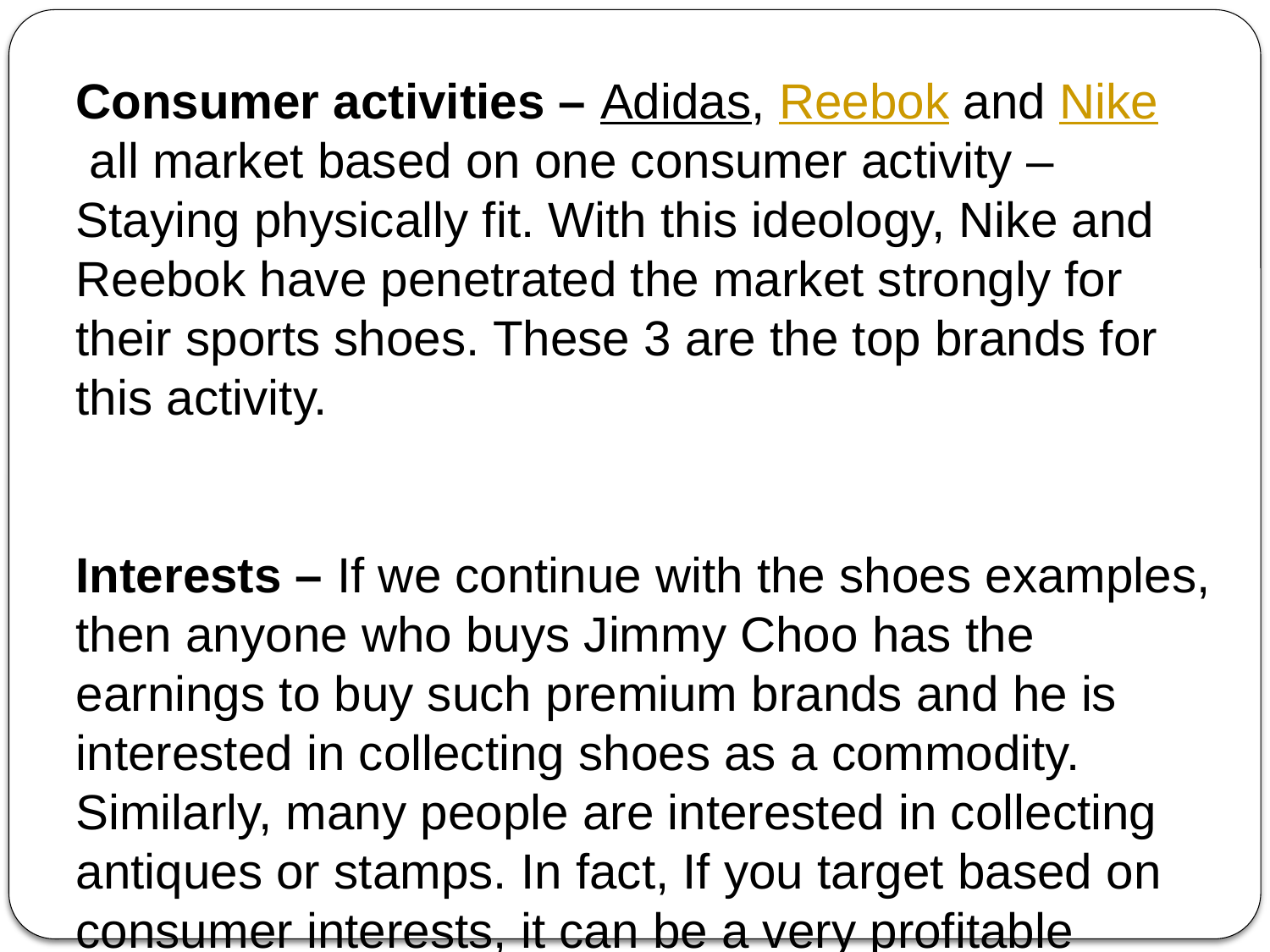

Consumer activities – Adidas, Reebok and Nike all market based on one consumer activity – Staying physically fit. With this ideology, Nike and Reebok have penetrated the market strongly for their sports shoes. These 3 are the top brands for this activity.

Interests – If we continue with the shoes examples, then anyone who buys Jimmy Choo has the earnings to buy such premium brands and he is interested in collecting shoes as a commodity. Similarly, many people are interested in collecting antiques or stamps. In fact, If you target based on consumer interests, it can be a very profitable venture.